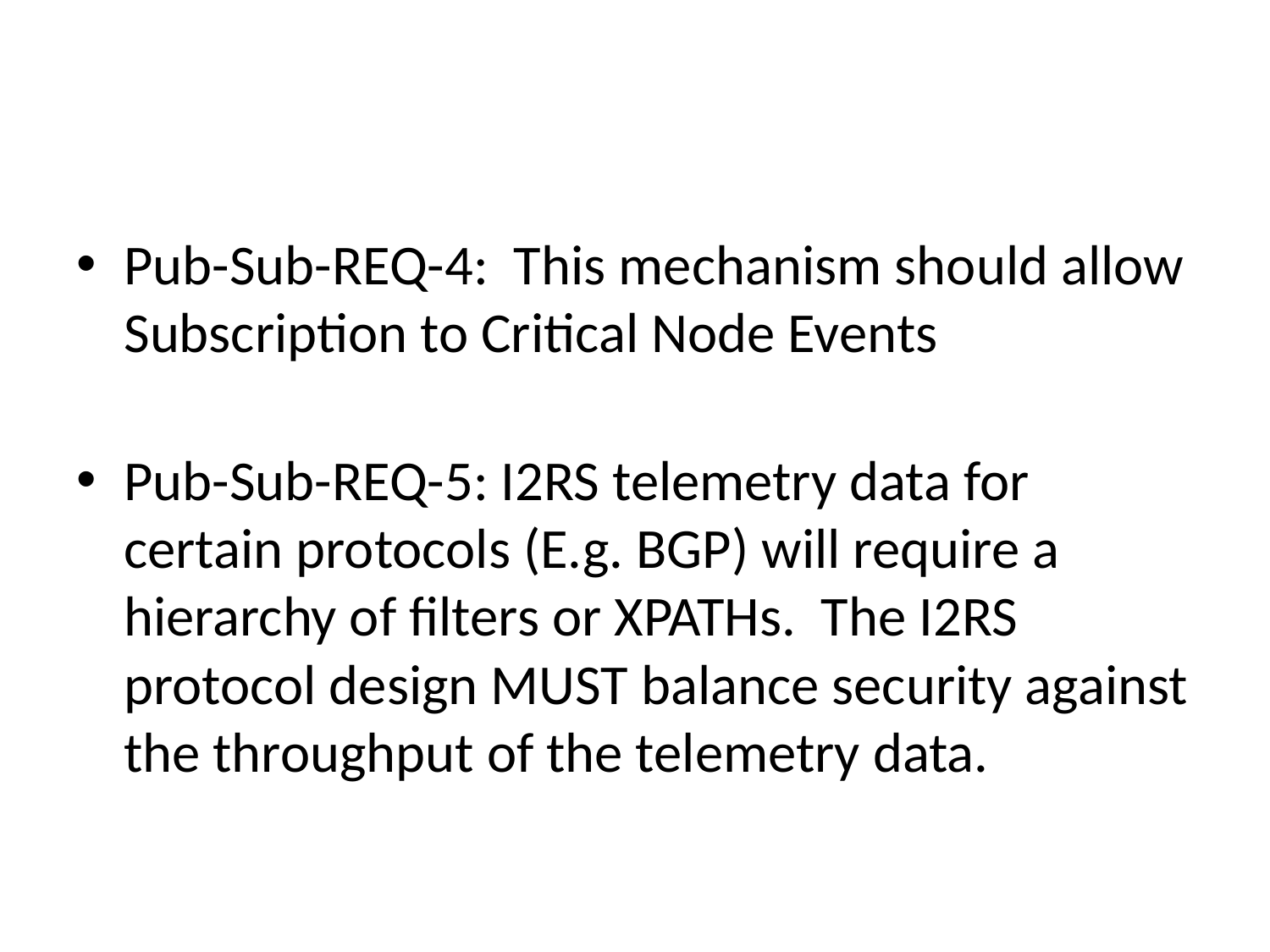

#
Pub-Sub-REQ-4:  This mechanism should allow Subscription to Critical Node Events

Pub-Sub-REQ-5: I2RS telemetry data for certain protocols (E.g. BGP) will require a hierarchy of filters or XPATHs.  The I2RS protocol design MUST balance security against the throughput of the telemetry data.